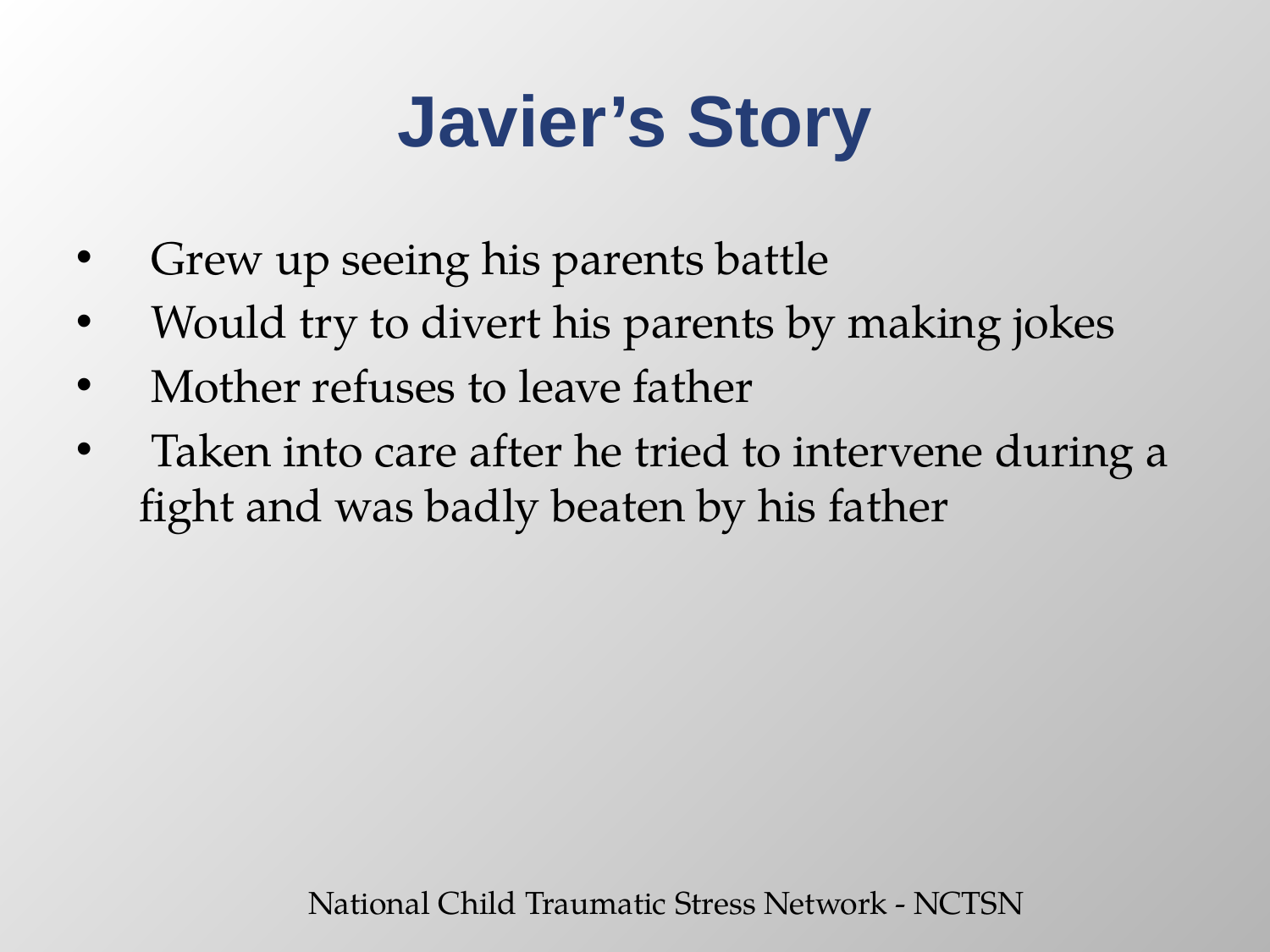

# Javier’s Story
 Grew up seeing his parents battle
 Would try to divert his parents by making jokes
 Mother refuses to leave father
 Taken into care after he tried to intervene during a fight and was badly beaten by his father
National Child Traumatic Stress Network - NCTSN